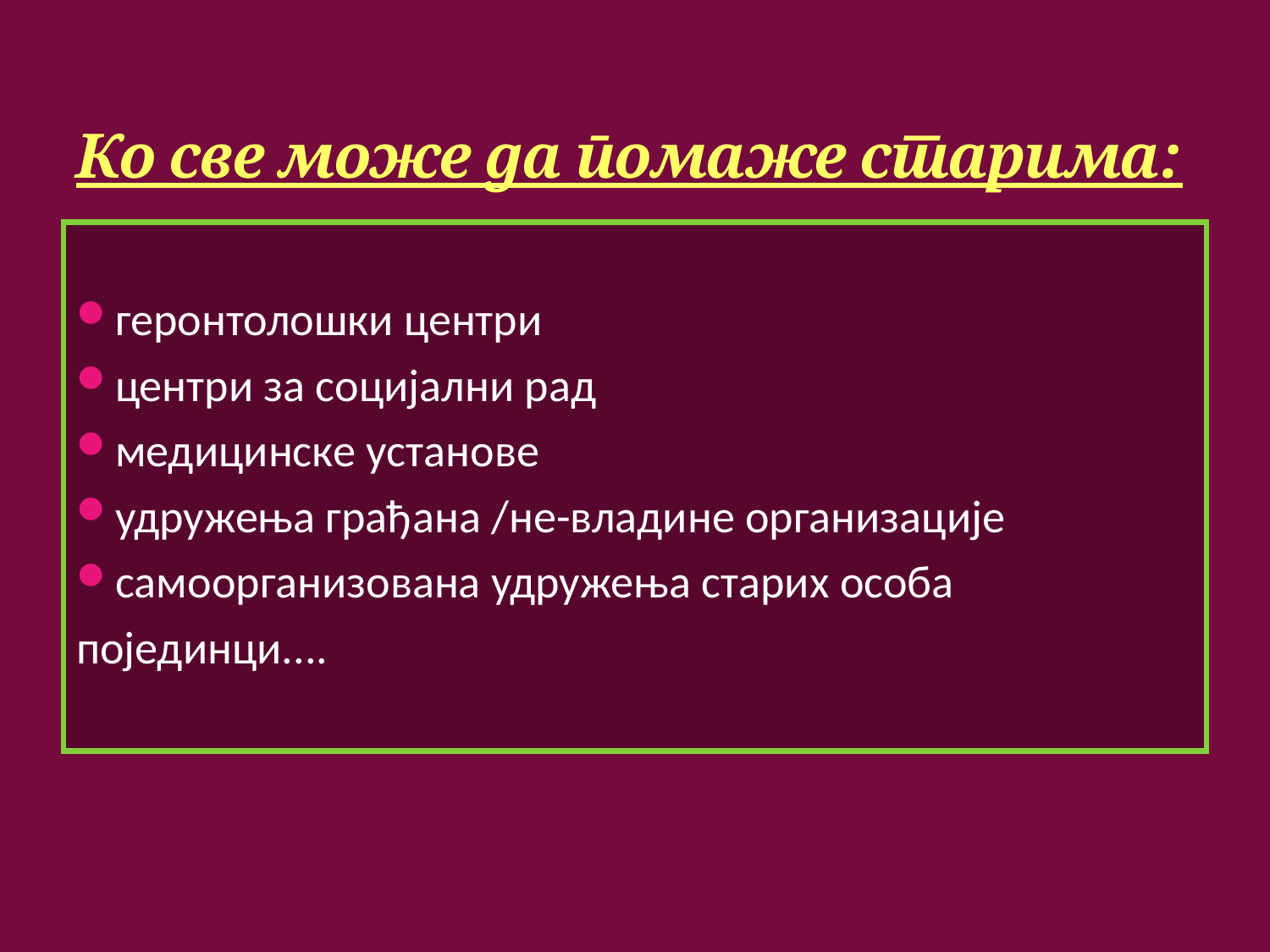

# Ко све може да помаже старима:

геронтолошки центри
центри за социјални рад
медицинске установе
удружења грађана /не-владине организације
самоорганизована удружења старих особа
појединци....